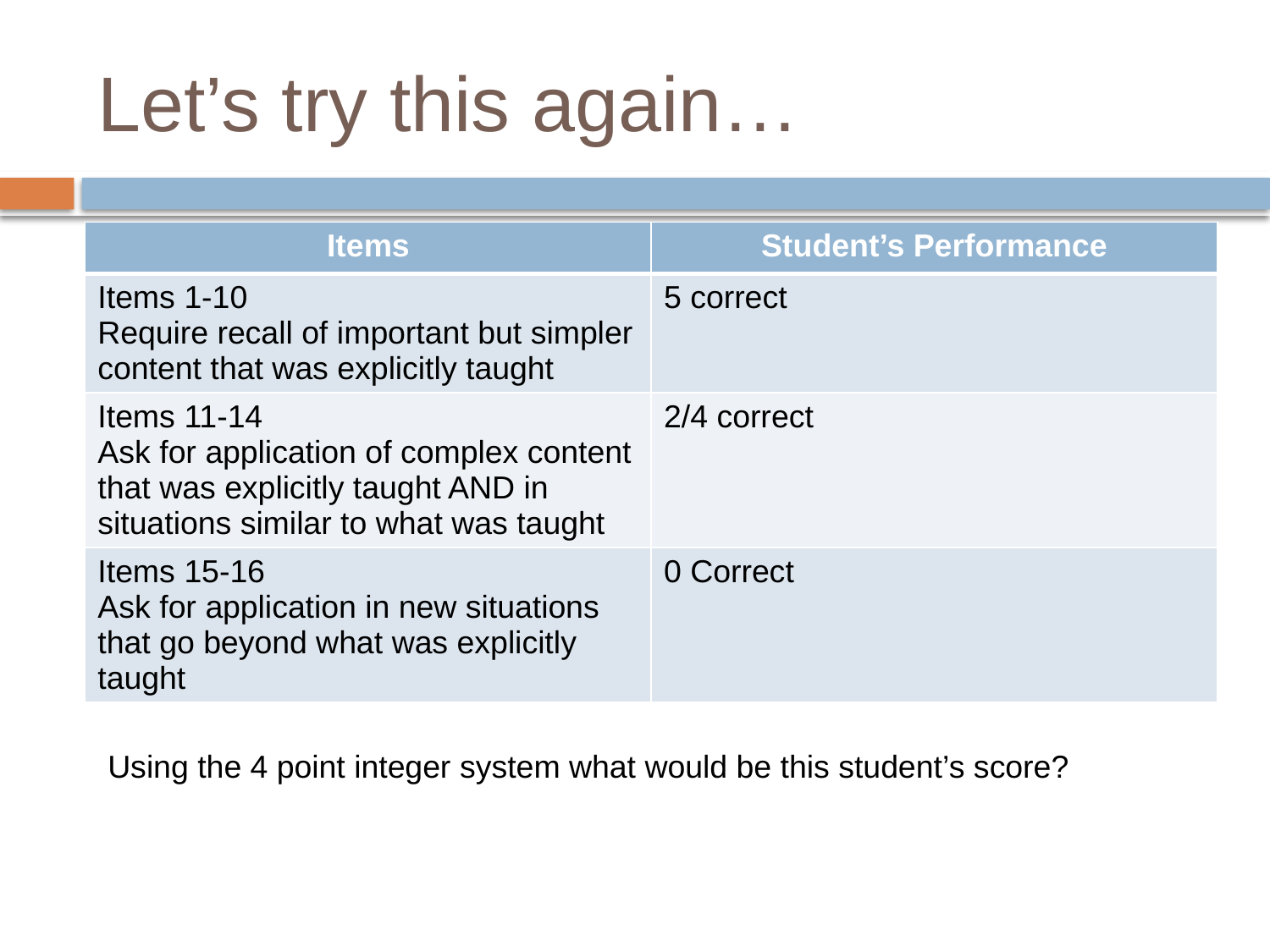

# Let’s try this again…
| Items | Student’s Performance |
| --- | --- |
| Items 1-10 Require recall of important but simpler content that was explicitly taught | 5 correct |
| Items 11-14 Ask for application of complex content that was explicitly taught AND in situations similar to what was taught | 2/4 correct |
| Items 15-16 Ask for application in new situations that go beyond what was explicitly taught | 0 Correct |
Using the 4 point integer system what would be this student’s score?